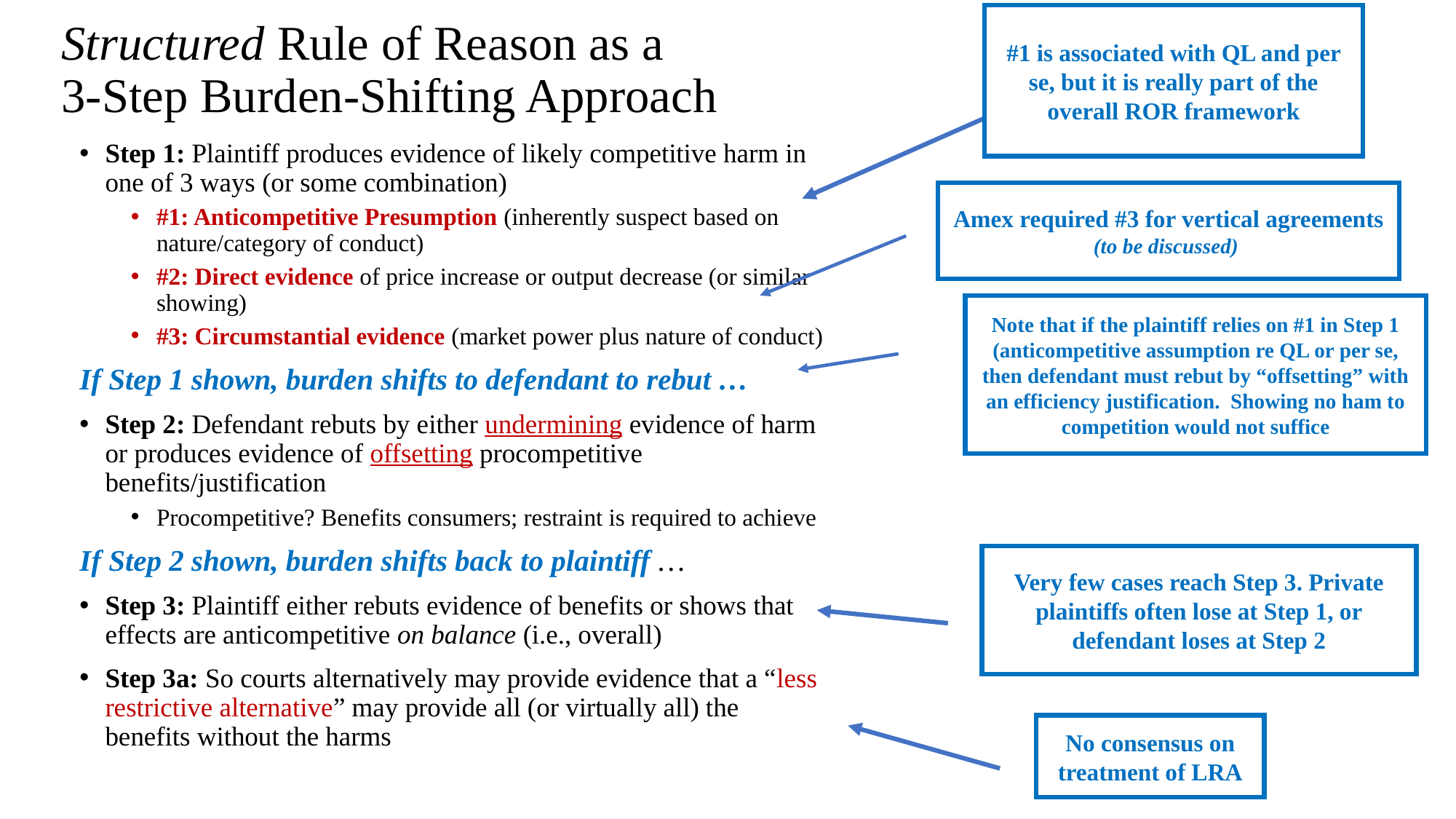

# Structured Rule of Reason as a 3-Step Burden-Shifting Approach
#1 is associated with QL and per se, but it is really part of the overall ROR framework
Step 1: Plaintiff produces evidence of likely competitive harm in one of 3 ways (or some combination)
#1: Anticompetitive Presumption (inherently suspect based on nature/category of conduct)
#2: Direct evidence of price increase or output decrease (or similar showing)
#3: Circumstantial evidence (market power plus nature of conduct)
If Step 1 shown, burden shifts to defendant to rebut …
Step 2: Defendant rebuts by either undermining evidence of harm or produces evidence of offsetting procompetitive benefits/justification
Procompetitive? Benefits consumers; restraint is required to achieve
If Step 2 shown, burden shifts back to plaintiff …
Step 3: Plaintiff either rebuts evidence of benefits or shows that effects are anticompetitive on balance (i.e., overall)
Step 3a: So courts alternatively may provide evidence that a “less restrictive alternative” may provide all (or virtually all) the benefits without the harms

Amex required #3 for vertical agreements
(to be discussed)
Note that if the plaintiff relies on #1 in Step 1 (anticompetitive assumption re QL or per se, then defendant must rebut by “offsetting” with an efficiency justification.  Showing no ham to competition would not suffice
Very few cases reach Step 3. Private plaintiffs often lose at Step 1, or defendant loses at Step 2
No consensus on treatment of LRA